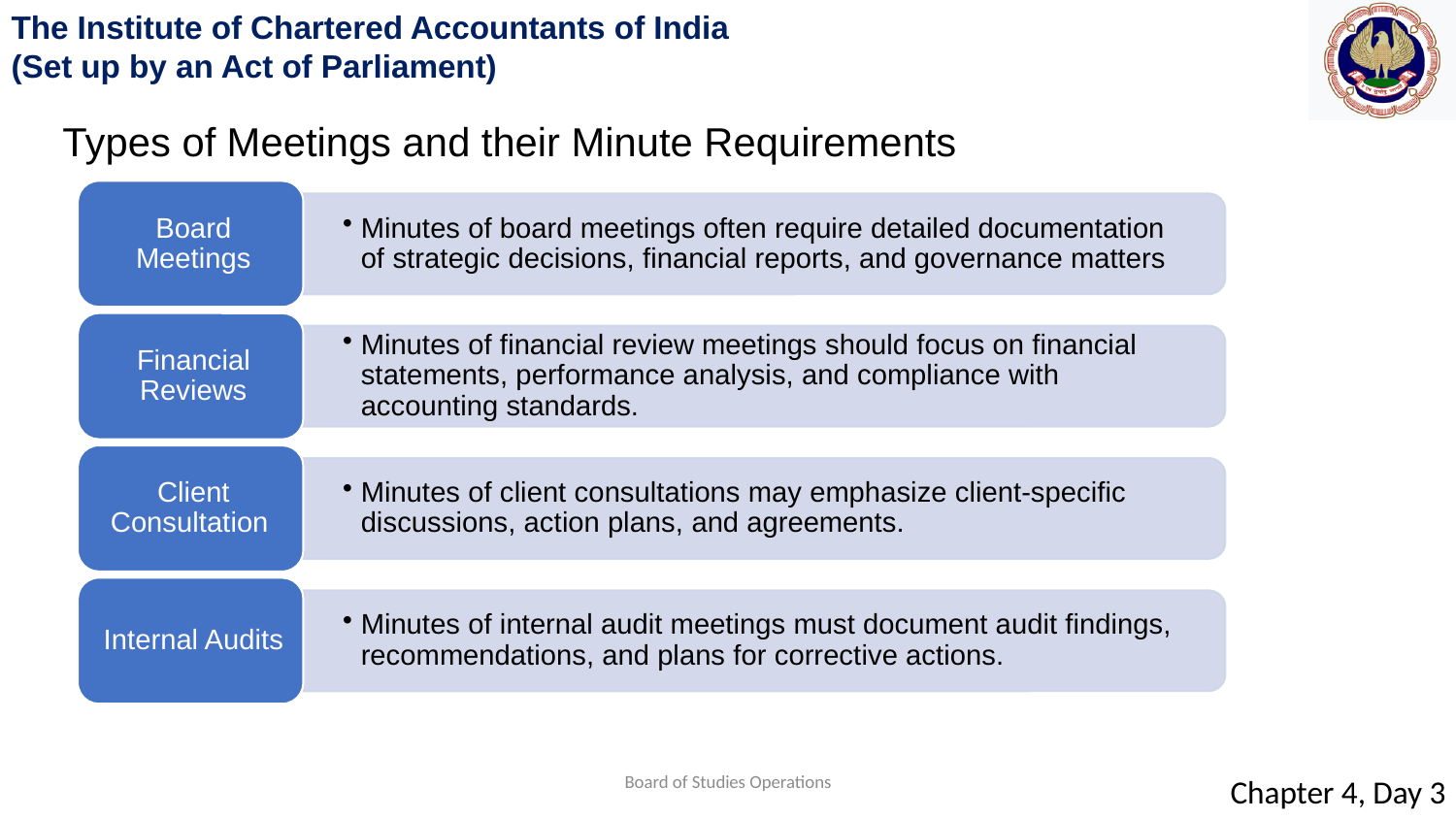

Types of Meetings and their Minute Requirements
Minutes of board meetings often require detailed documentation of strategic decisions, financial reports, and governance matters
Board Meetings
Minutes of financial review meetings should focus on financial statements, performance analysis, and compliance with accounting standards.
Financial Reviews
Minutes of client consultations may emphasize client-specific discussions, action plans, and agreements.
Client Consultation
Minutes of internal audit meetings must document audit findings, recommendations, and plans for corrective actions.
Internal Audits
Board of Studies Operations